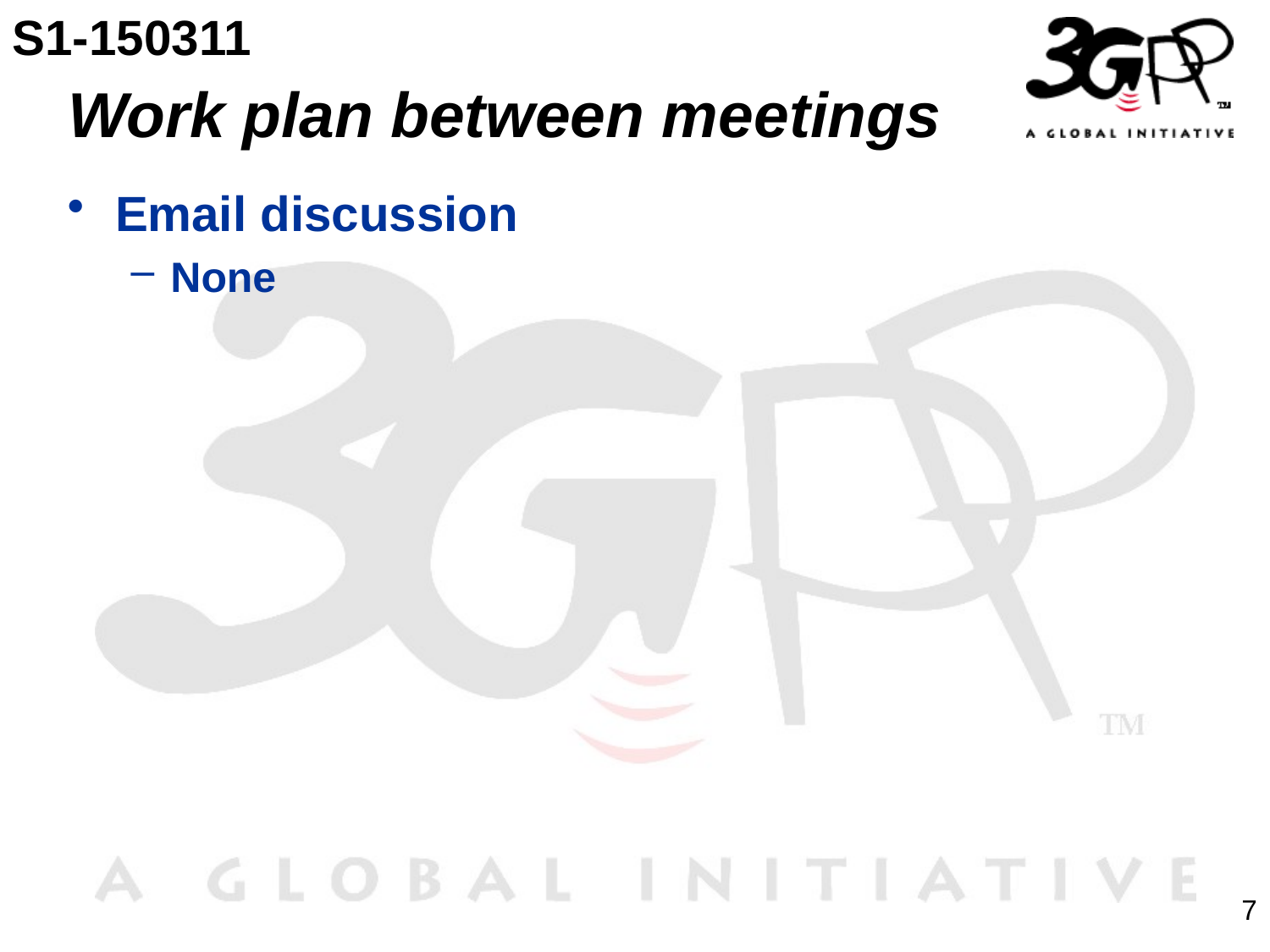

S1-150311
# Work plan between meetings
Email discussion
None
7